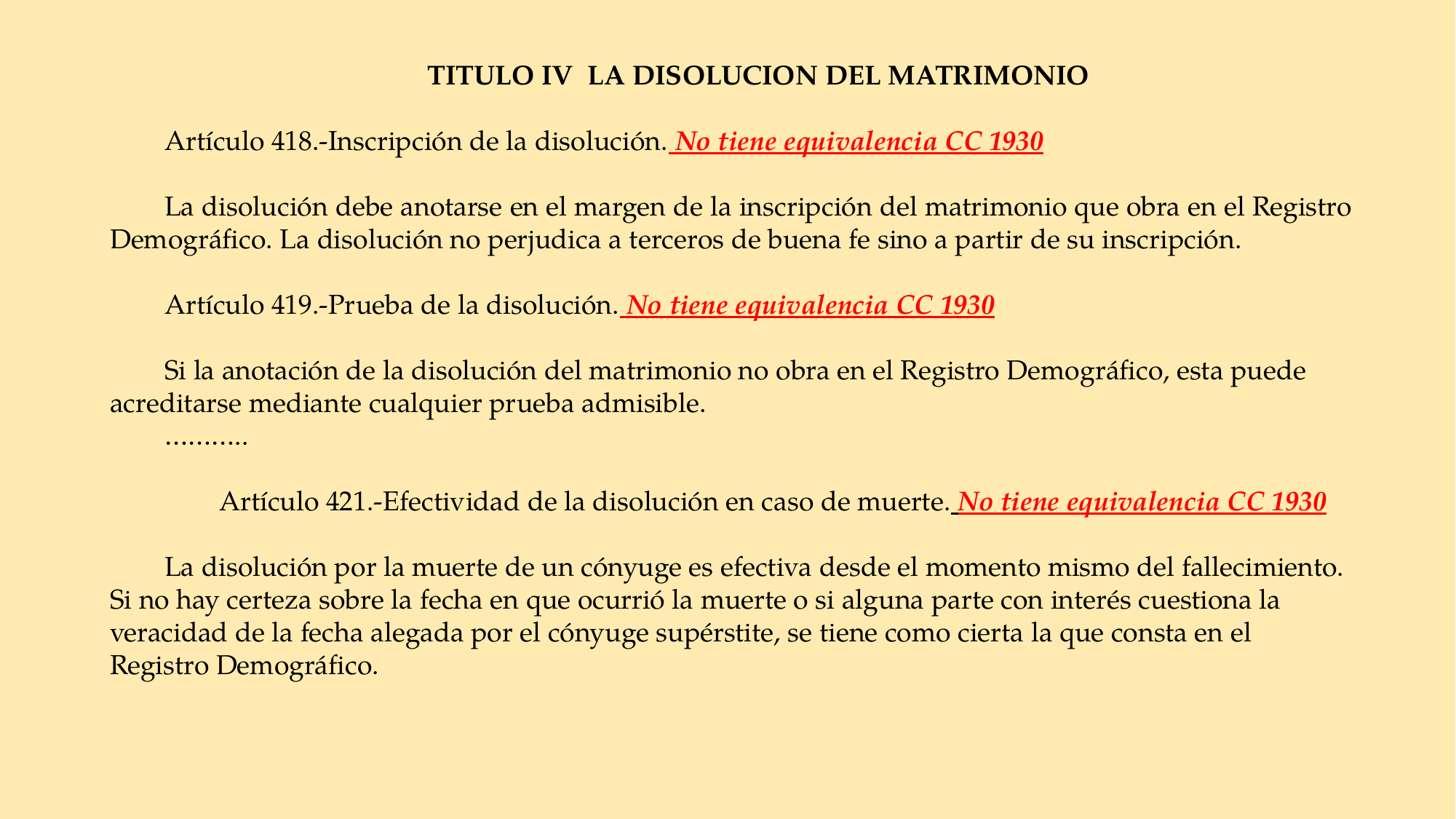

TITULO IV  LA DISOLUCION DEL MATRIMONIO

Artículo 418.-Inscripción de la disolución. No tiene equivalencia CC 1930

La disolución debe anotarse en el margen de la inscripción del matrimonio que obra en el Registro Demográfico. La disolución no perjudica a terceros de buena fe sino a partir de su inscripción.

Artículo 419.-Prueba de la disolución. No tiene equivalencia CC 1930

Si la anotación de la disolución del matrimonio no obra en el Registro Demográfico, esta puede acreditarse mediante cualquier prueba admisible.
………..

	Artículo 421.-Efectividad de la disolución en caso de muerte. No tiene equivalencia CC 1930

La disolución por la muerte de un cónyuge es efectiva desde el momento mismo del fallecimiento. Si no hay certeza sobre la fecha en que ocurrió la muerte o si alguna parte con interés cuestiona la veracidad de la fecha alegada por el cónyuge supérstite, se tiene como cierta la que consta en el Registro Demográfico.